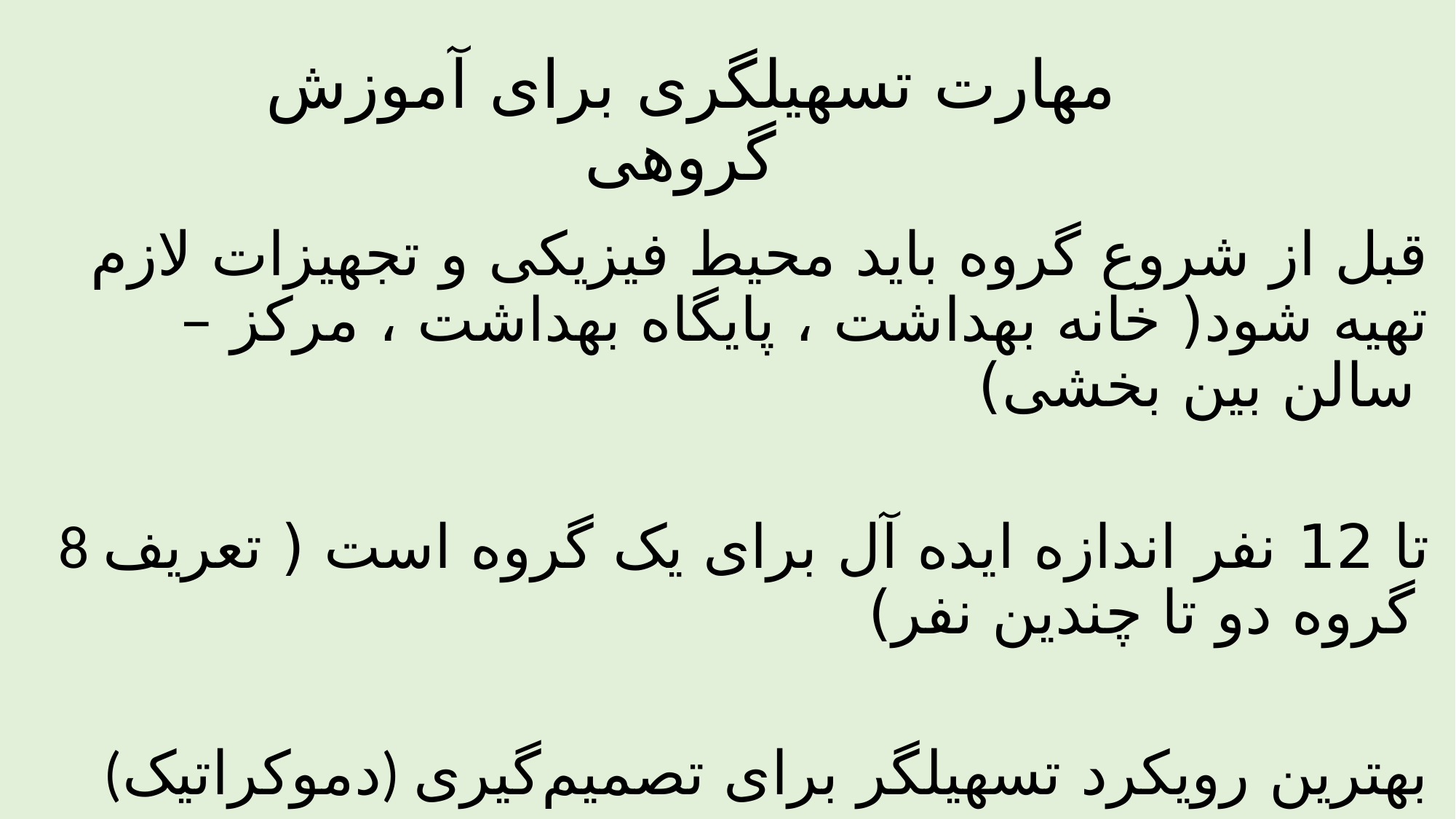

# مهارت تسهیلگری برای آموزش گروهی
قبل از شروع گروه باید محیط فیزیکی و تجهیزات لازم تهیه شود( خانه بهداشت ، پایگاه بهداشت ، مرکز –  سالن بین بخشی)

8 تا 12 نفر اندازه ایده آل برای یک گروه است ( تعریف گروه دو تا چندین نفر)

(دموکراتیک) بهترین رویکرد تسهیلگر برای تصمیم‌گیری